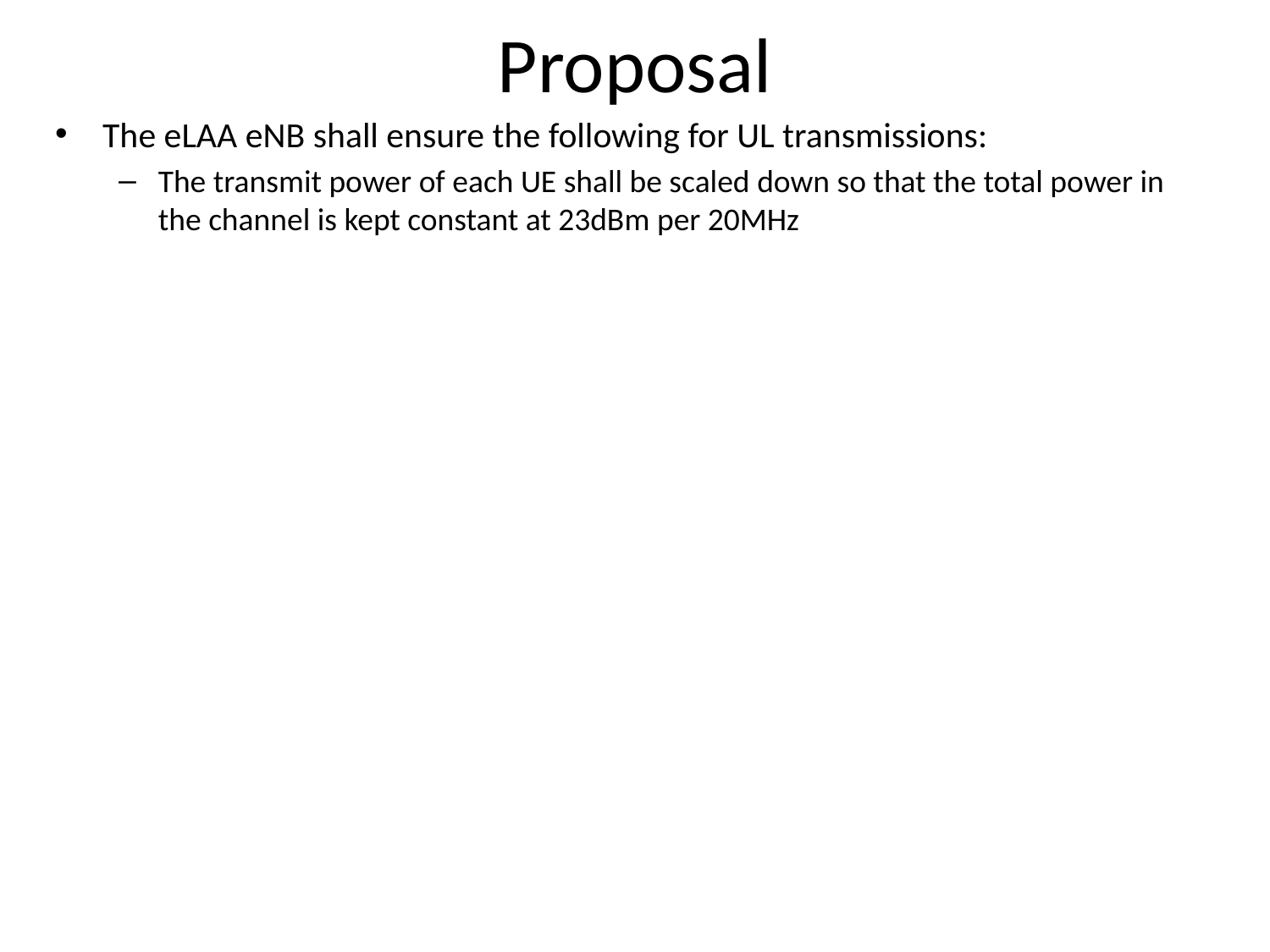

# Proposal
The eLAA eNB shall ensure the following for UL transmissions:
The transmit power of each UE shall be scaled down so that the total power in the channel is kept constant at 23dBm per 20MHz